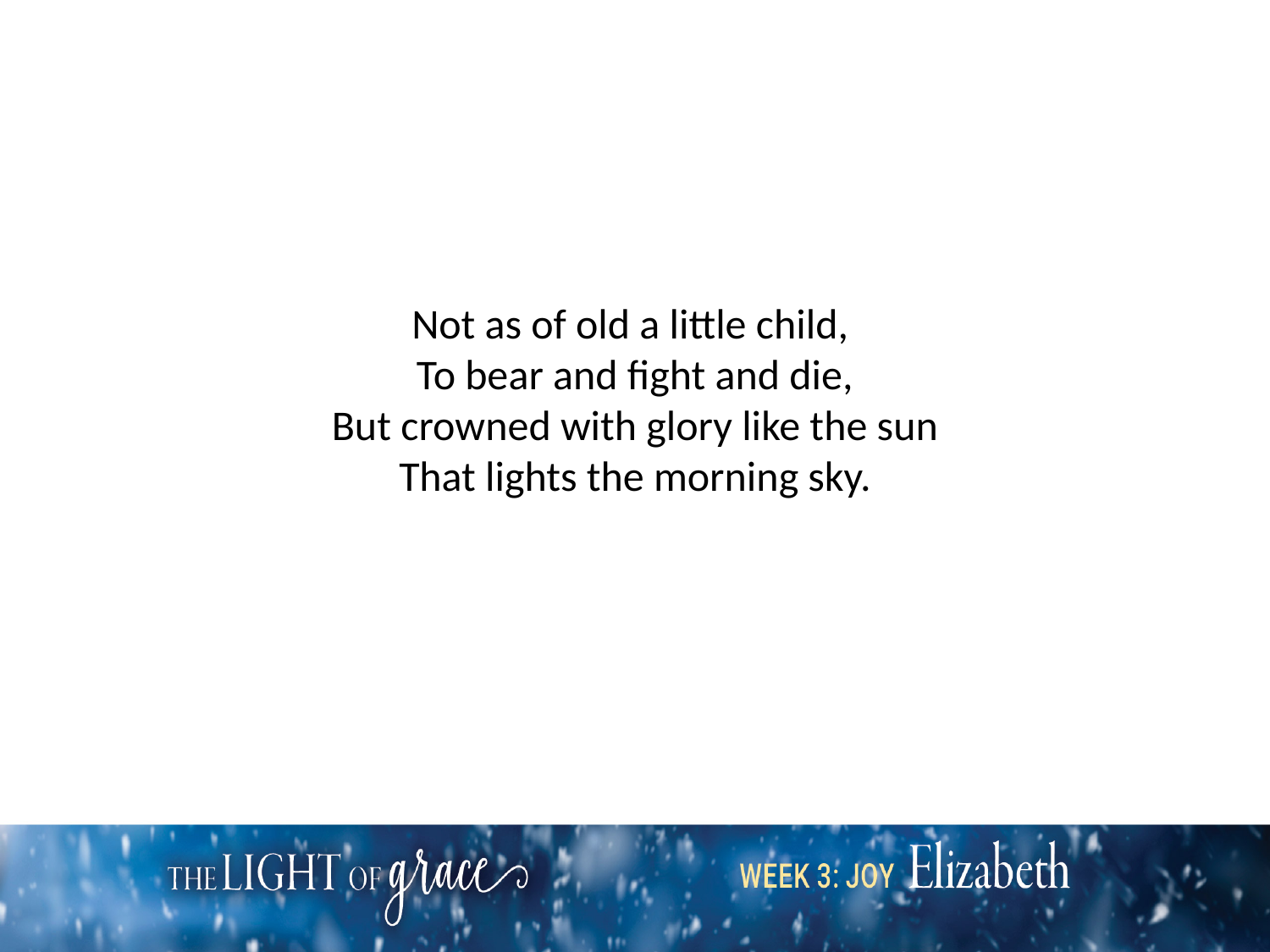

Not as of old a little child,
To bear and fight and die,
But crowned with glory like the sun
That lights the morning sky.